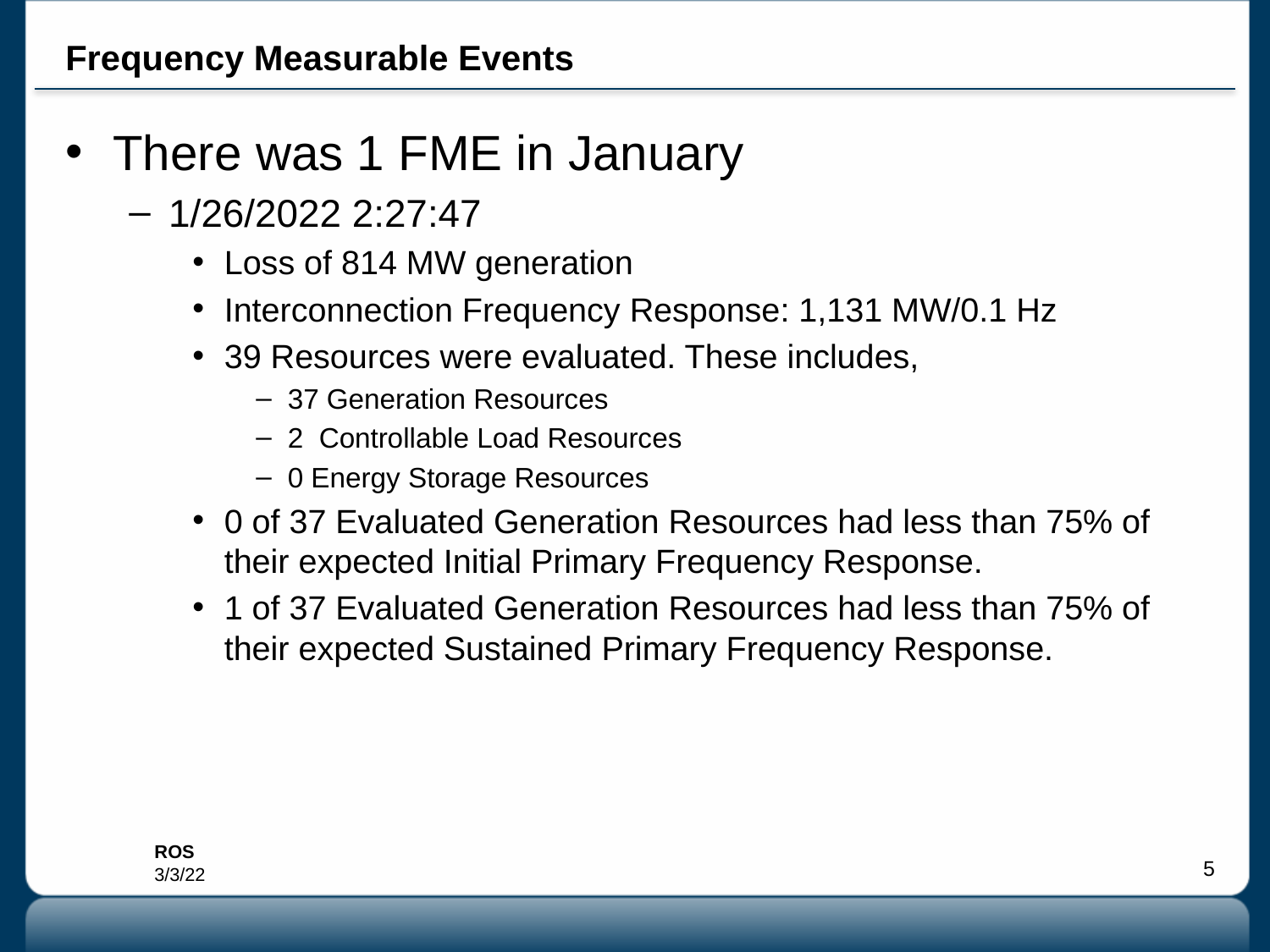

# Frequency Measurable Events
There was 1 FME in January
1/26/2022 2:27:47
Loss of 814 MW generation
Interconnection Frequency Response: 1,131 MW/0.1 Hz
39 Resources were evaluated. These includes,
37 Generation Resources
2  Controllable Load Resources
0 Energy Storage Resources
0 of 37 Evaluated Generation Resources had less than 75% of their expected Initial Primary Frequency Response.
1 of 37 Evaluated Generation Resources had less than 75% of their expected Sustained Primary Frequency Response.